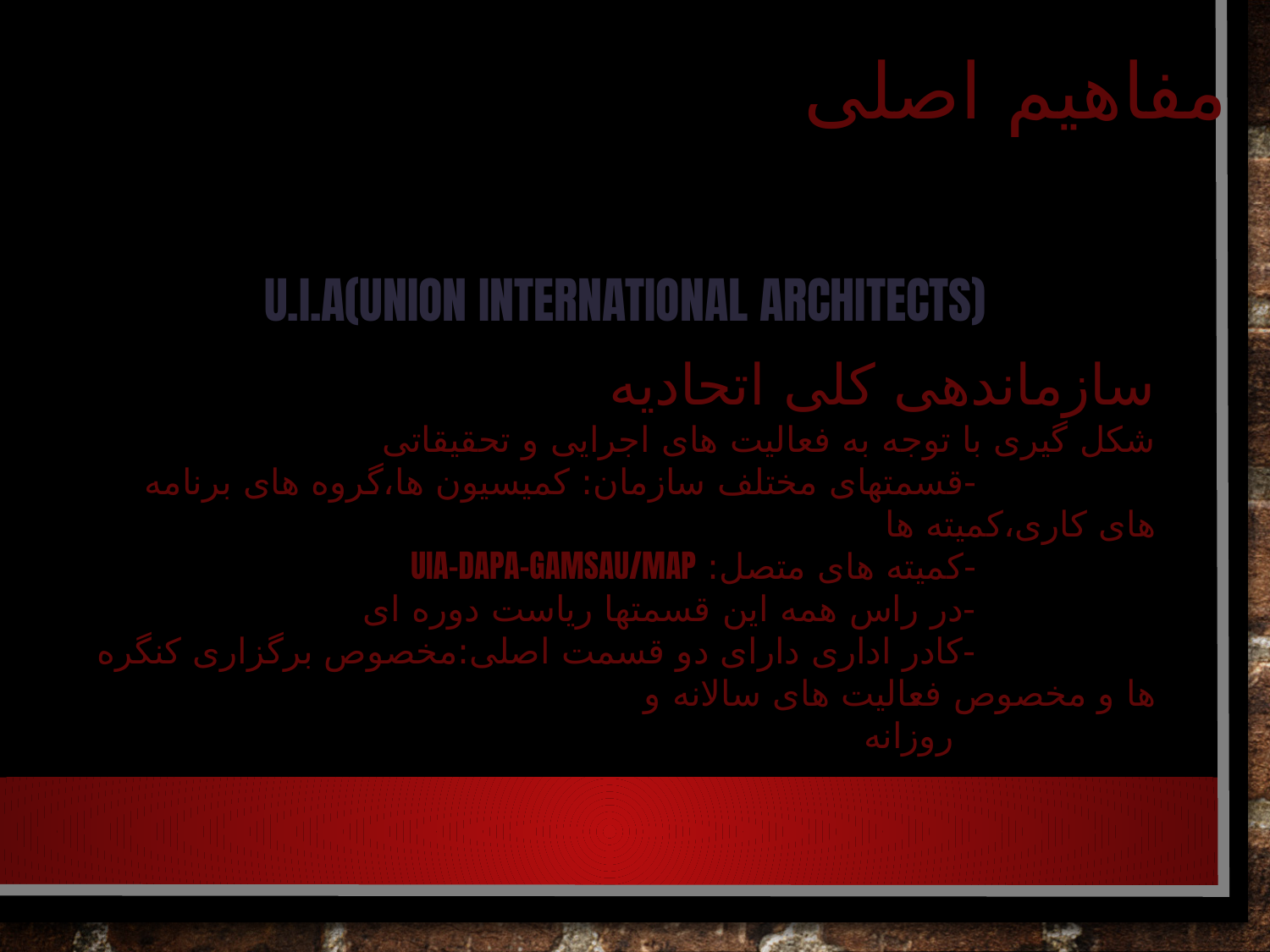

مفاهیم اصلی
#
U.I.A(UNION INTERNATIONAL ARCHITECTS)

سازماندهی کلی اتحادیه
شکل گیری با توجه به فعالیت های اجرایی و تحقیقاتی
                -قسمتهای مختلف سازمان: کمیسیون ها،گروه های برنامه های کاری،کمیته ها
                -کمیته های متصل: UIA-DAPA-GAMSAU/MAP
                -در راس همه این قسمتها ریاست دوره ای
                -کادر اداری دارای دو قسمت اصلی:مخصوص برگزاری کنگره ها و مخصوص فعالیت های سالانه و
                  روزانه